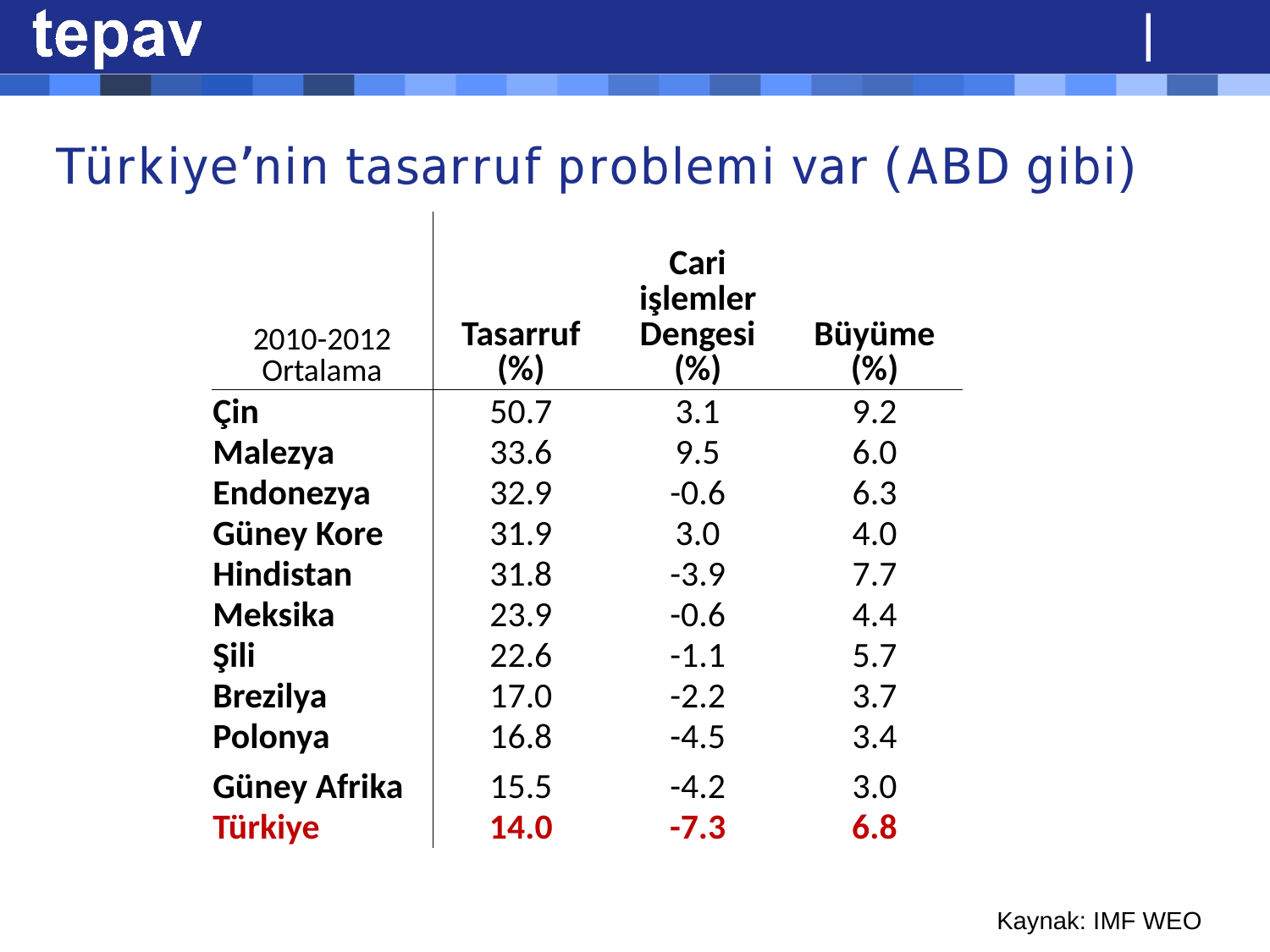

# Türkiye’nin tasarruf problemi var (ABD gibi)
| 2010-2012 Ortalama | Tasarruf (%) | Cari işlemler Dengesi (%) | Büyüme (%) |
| --- | --- | --- | --- |
| Çin | 50.7 | 3.1 | 9.2 |
| Malezya | 33.6 | 9.5 | 6.0 |
| Endonezya | 32.9 | -0.6 | 6.3 |
| Güney Kore | 31.9 | 3.0 | 4.0 |
| Hindistan | 31.8 | -3.9 | 7.7 |
| Meksika | 23.9 | -0.6 | 4.4 |
| Şili | 22.6 | -1.1 | 5.7 |
| Brezilya | 17.0 | -2.2 | 3.7 |
| Polonya | 16.8 | -4.5 | 3.4 |
| Güney Afrika | 15.5 | -4.2 | 3.0 |
| Türkiye | 14.0 | -7.3 | 6.8 |
Kaynak: IMF WEO